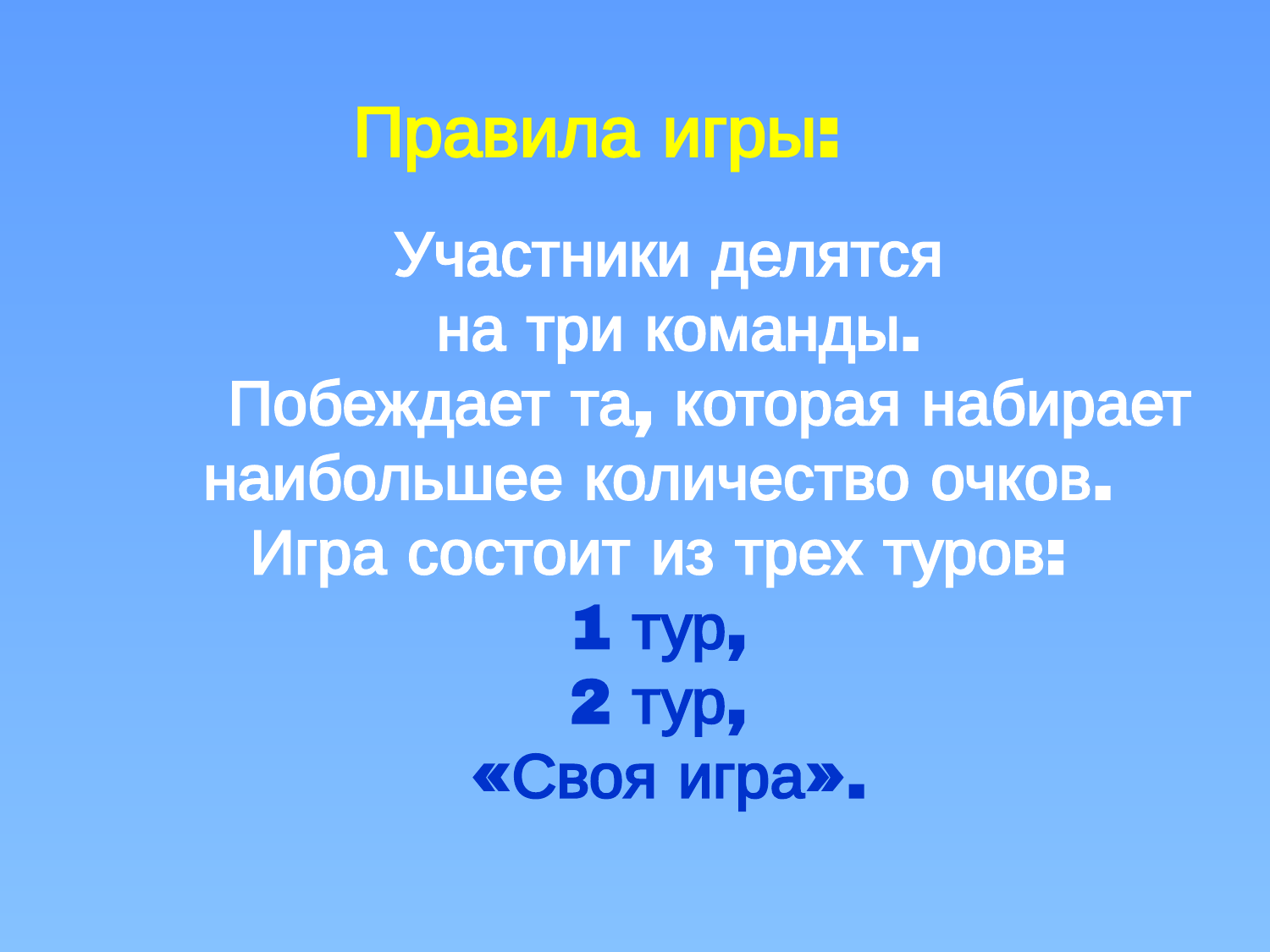

Правила игры:

# Участники делятся на три команды. Побеждает та, которая набирает наибольшее количество очков. Игра состоит из трех туров: 1 тур, 2 тур, «Своя игра».